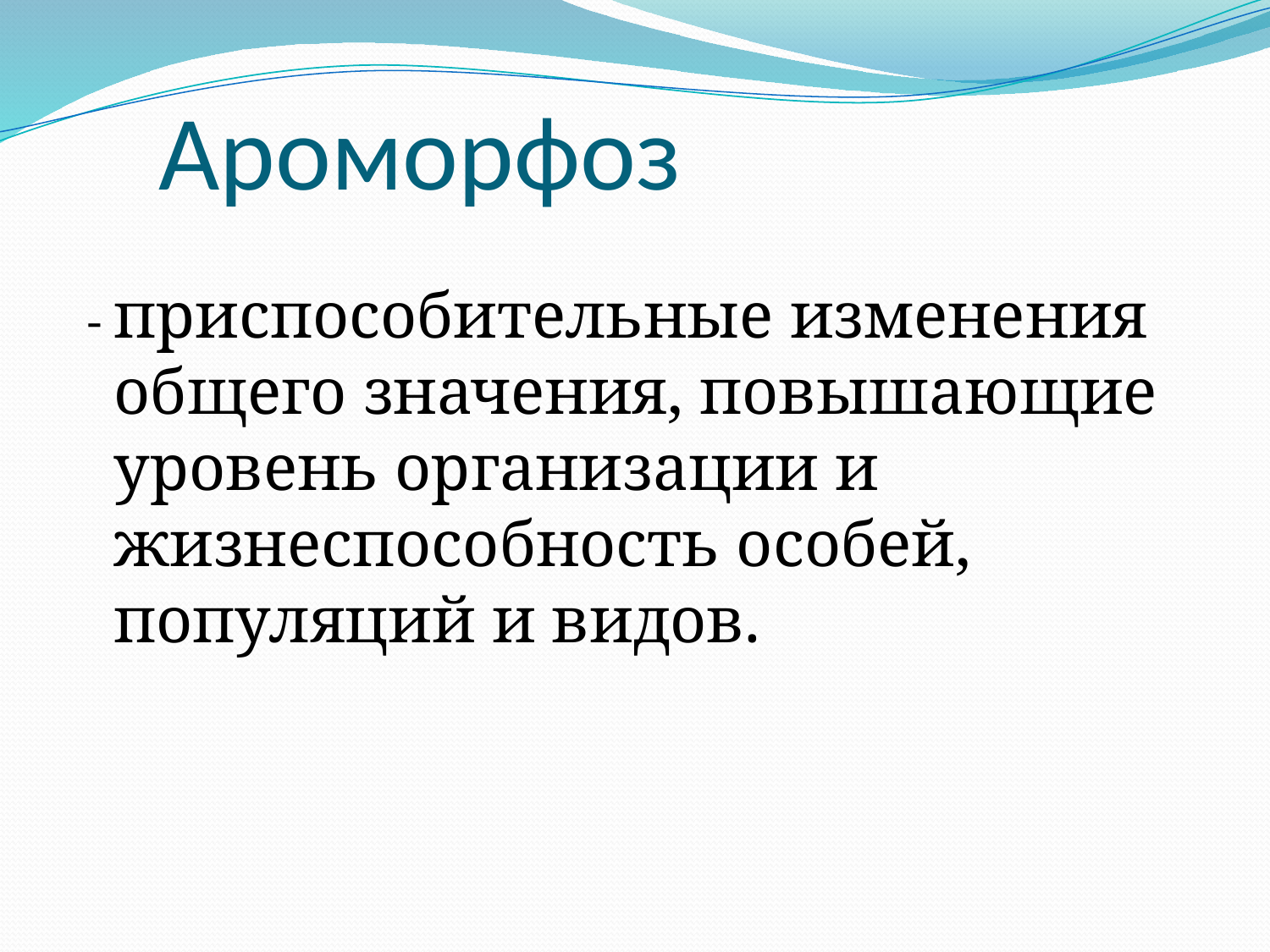

# Ароморфоз
 - приспособительные изменения общего значения, повышающие уровень организации и жизнеспособность особей, популяций и видов.